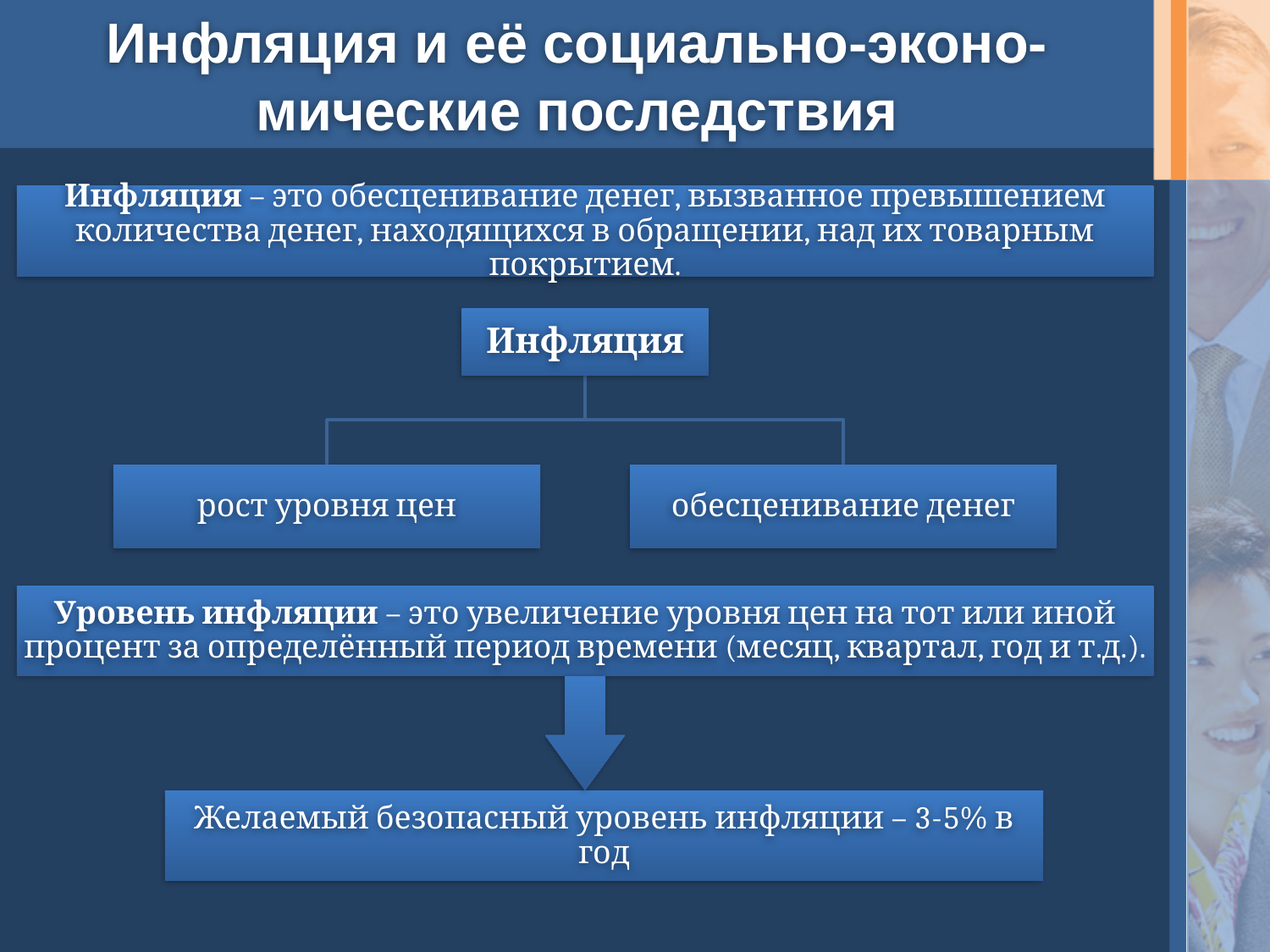

# Инфляция и её социально-эконо- мические последствия

Инфляция – это обесценивание денег, вызванное превышением количества денег, находящихся в обращении, над их товарным покрытием.

Инфляция

рост уровня цен

обесценивание денег

Уровень инфляции – это увеличение уровня цен на тот или иной процент за определённый период времени (месяц, квартал, год и т.д.).

Желаемый безопасный уровень инфляции – 3-5% в год